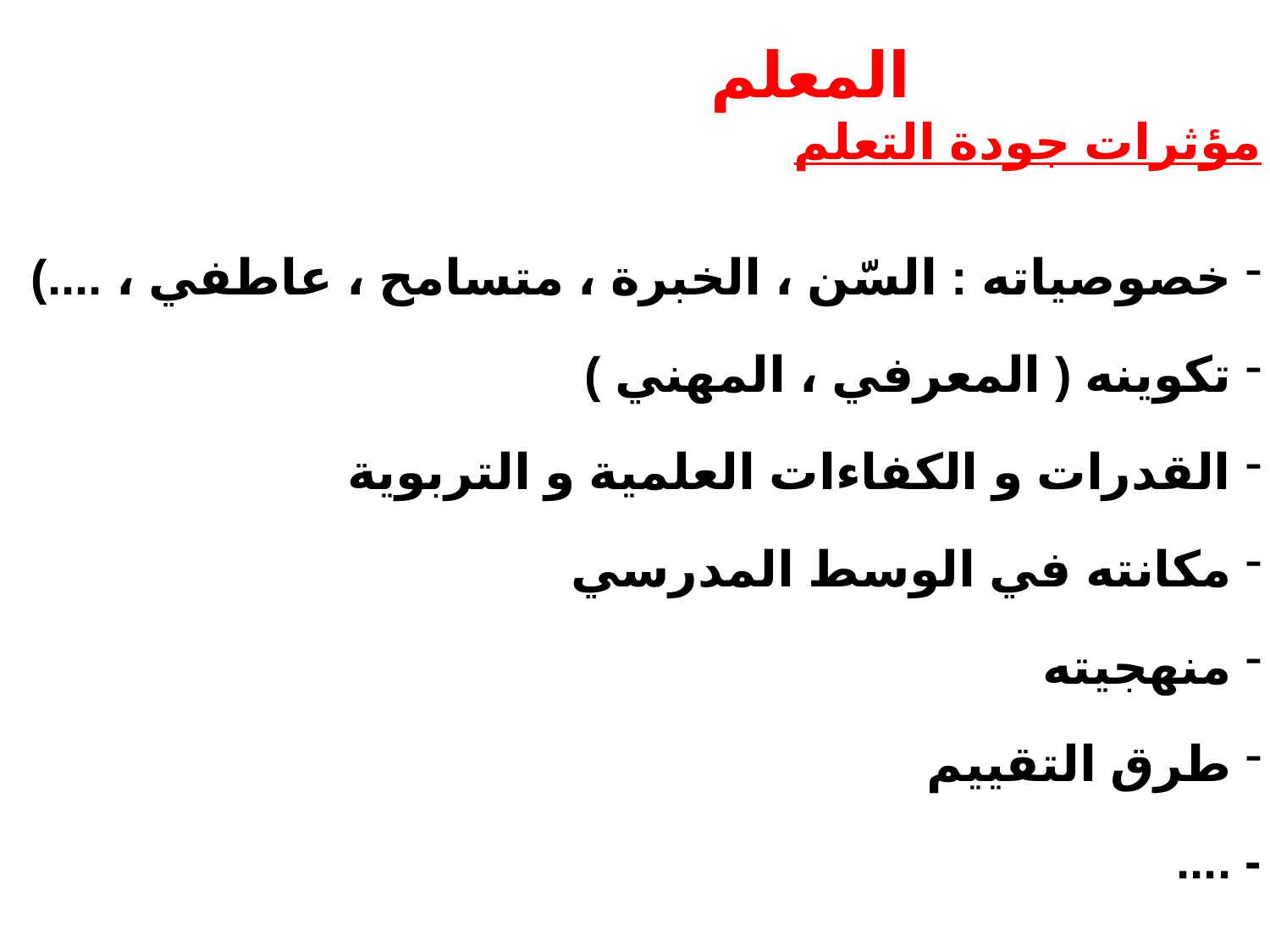

المعلم
مؤثرات جودة التعلم

خصوصياته : السّن ، الخبرة ، متسامح ، عاطفي ، ....)

تكوينه ( المعرفي ، المهني )

القدرات و الكفاءات العلمية و التربوية

مكانته في الوسط المدرسي

منهجيته

طرق التقييم

- ....